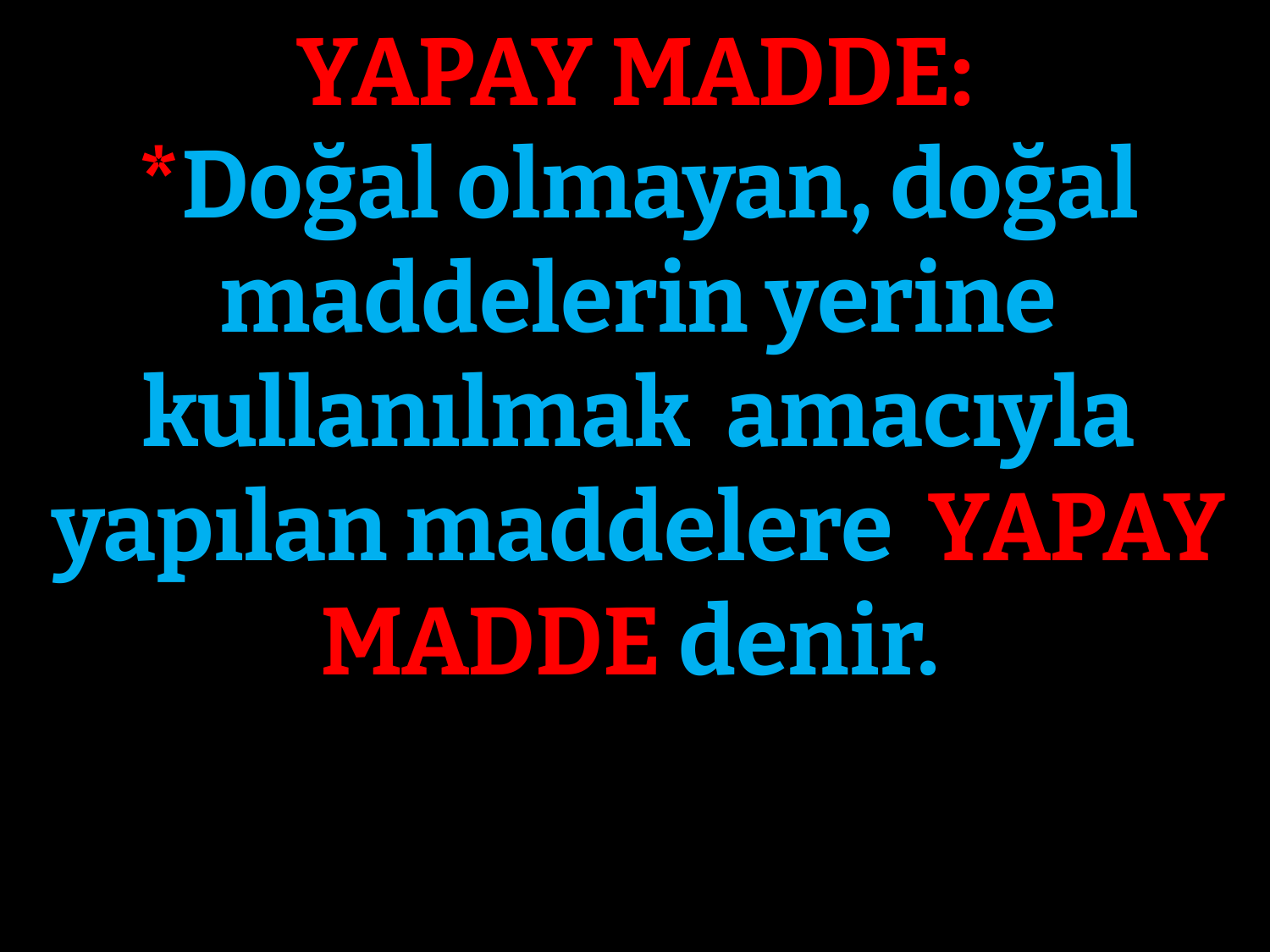

YAPAY MADDE:
*Doğal olmayan, doğal maddelerin yerine kullanılmak  amacıyla yapılan maddelere  YAPAY MADDE denir.
#